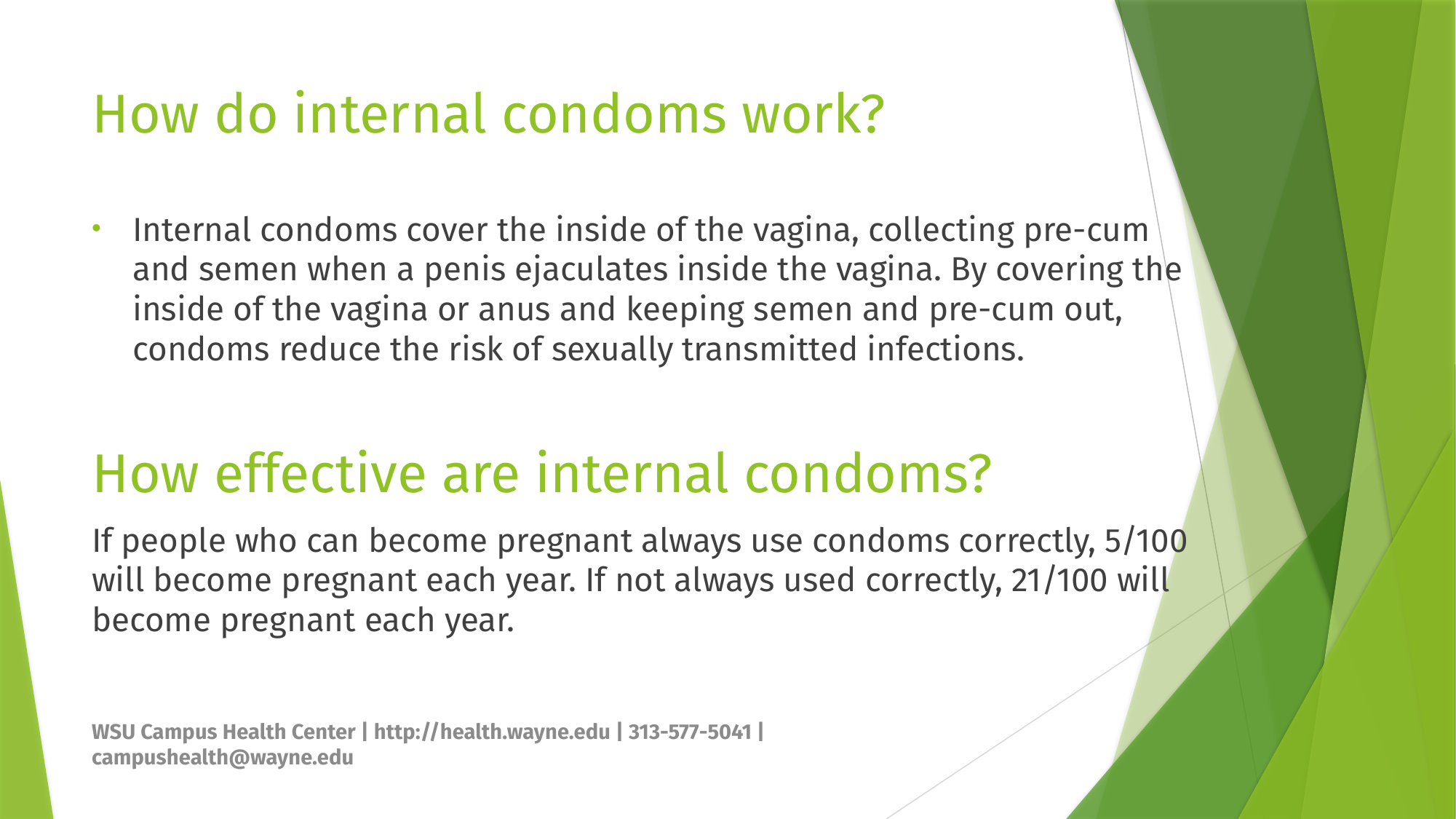

# How do internal condoms work?
Internal condoms cover the inside of the vagina, collecting pre-cum and semen when a penis ejaculates inside the vagina. By covering the inside of the vagina or anus and keeping semen and pre-cum out, condoms reduce the risk of sexually transmitted infections.

How effective are internal condoms?
If people who can become pregnant always use condoms correctly, 5/100 will become pregnant each year. If not always used correctly, 21/100 will become pregnant each year.
WSU Campus Health Center | http://health.wayne.edu | 313-577-5041 | campushealth@wayne.edu